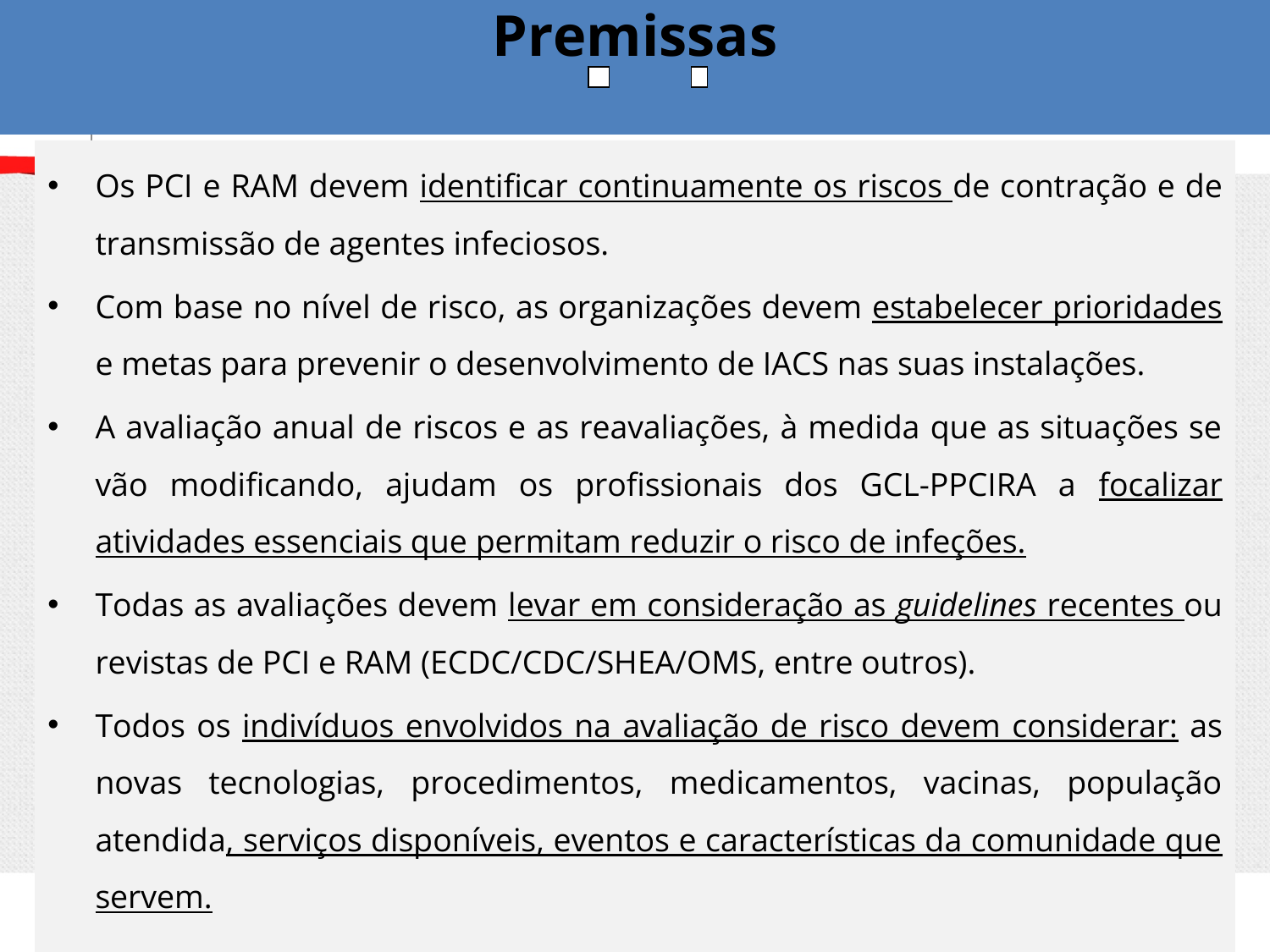

# Premissas

Os PCI e RAM devem identificar continuamente os riscos de contração e de transmissão de agentes infeciosos.
Com base no nível de risco, as organizações devem estabelecer prioridades e metas para prevenir o desenvolvimento de IACS nas suas instalações.
A avaliação anual de riscos e as reavaliações, à medida que as situações se vão modificando, ajudam os profissionais dos GCL-PPCIRA a focalizar atividades essenciais que permitam reduzir o risco de infeções.
Todas as avaliações devem levar em consideração as guidelines recentes ou revistas de PCI e RAM (ECDC/CDC/SHEA/OMS, entre outros).
Todos os indivíduos envolvidos na avaliação de risco devem considerar: as novas tecnologias, procedimentos, medicamentos, vacinas, população atendida, serviços disponíveis, eventos e características da comunidade que servem.